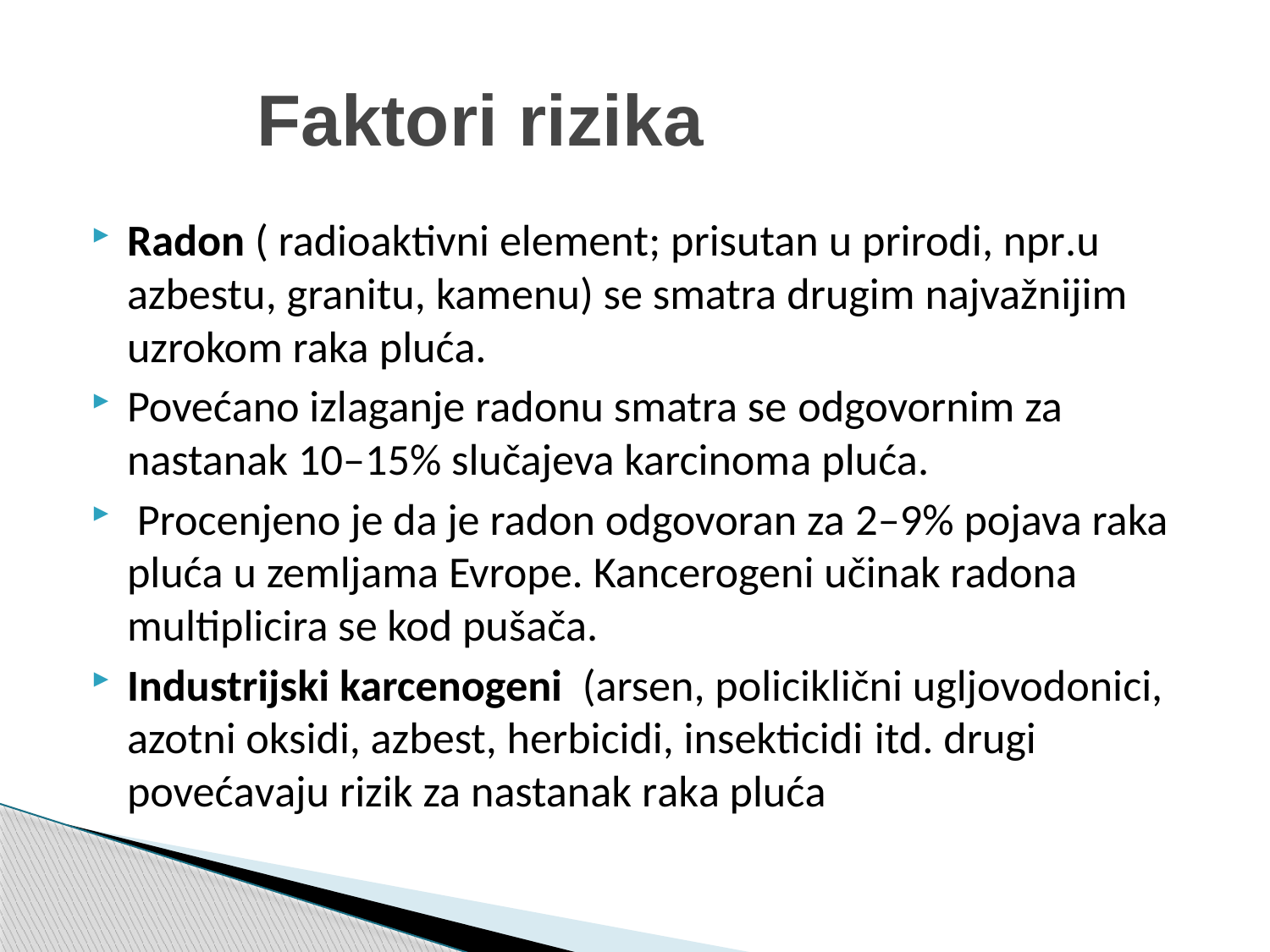

# Faktori rizika
Radon ( radioaktivni element; prisutan u prirodi, npr.u azbestu, granitu, kamenu) se smatra drugim najvažnijim uzrokom raka pluća.
Povećano izlaganje radonu smatra se odgovornim za nastanak 10–15% slučajeva karcinoma pluća.
 Procenjeno je da je radon odgovoran za 2–9% pojava raka pluća u zemljama Evrope. Kancerogeni učinak radona multiplicira se kod pušača.
Industrijski karcenogeni  (arsen, policiklični ugljovodonici, azotni oksidi, azbest, herbicidi, insekticidi itd. drugi povećavaju rizik za nastanak raka pluća